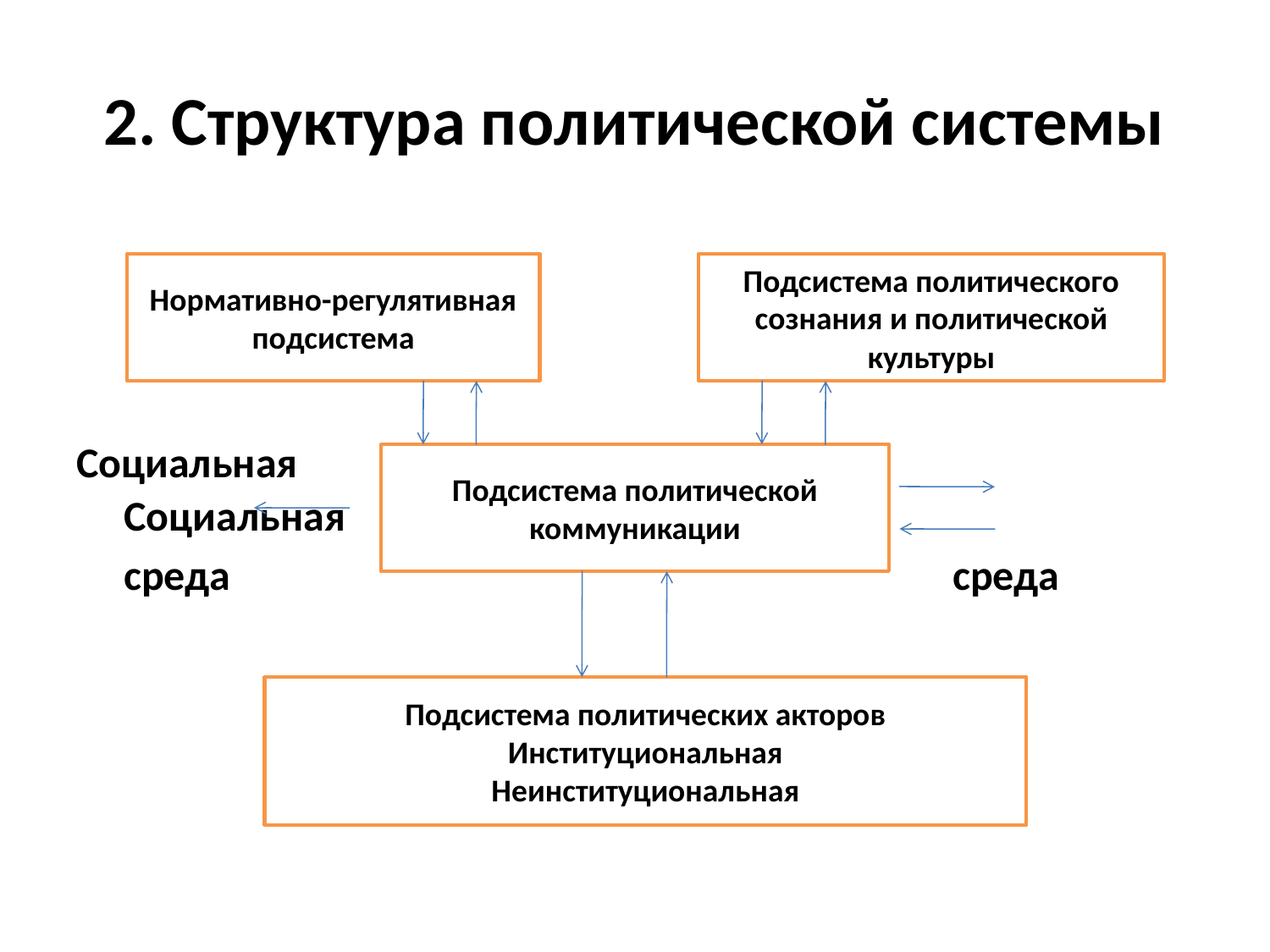

# 2. Структура политической системы

Социальная	 			         	          Социальная
	среда						       среда
Нормативно-регулятивная подсистема
Подсистема политического сознания и политической культуры
Подсистема политической коммуникации
Подсистема политических акторов
Институциональная
Неинституциональная